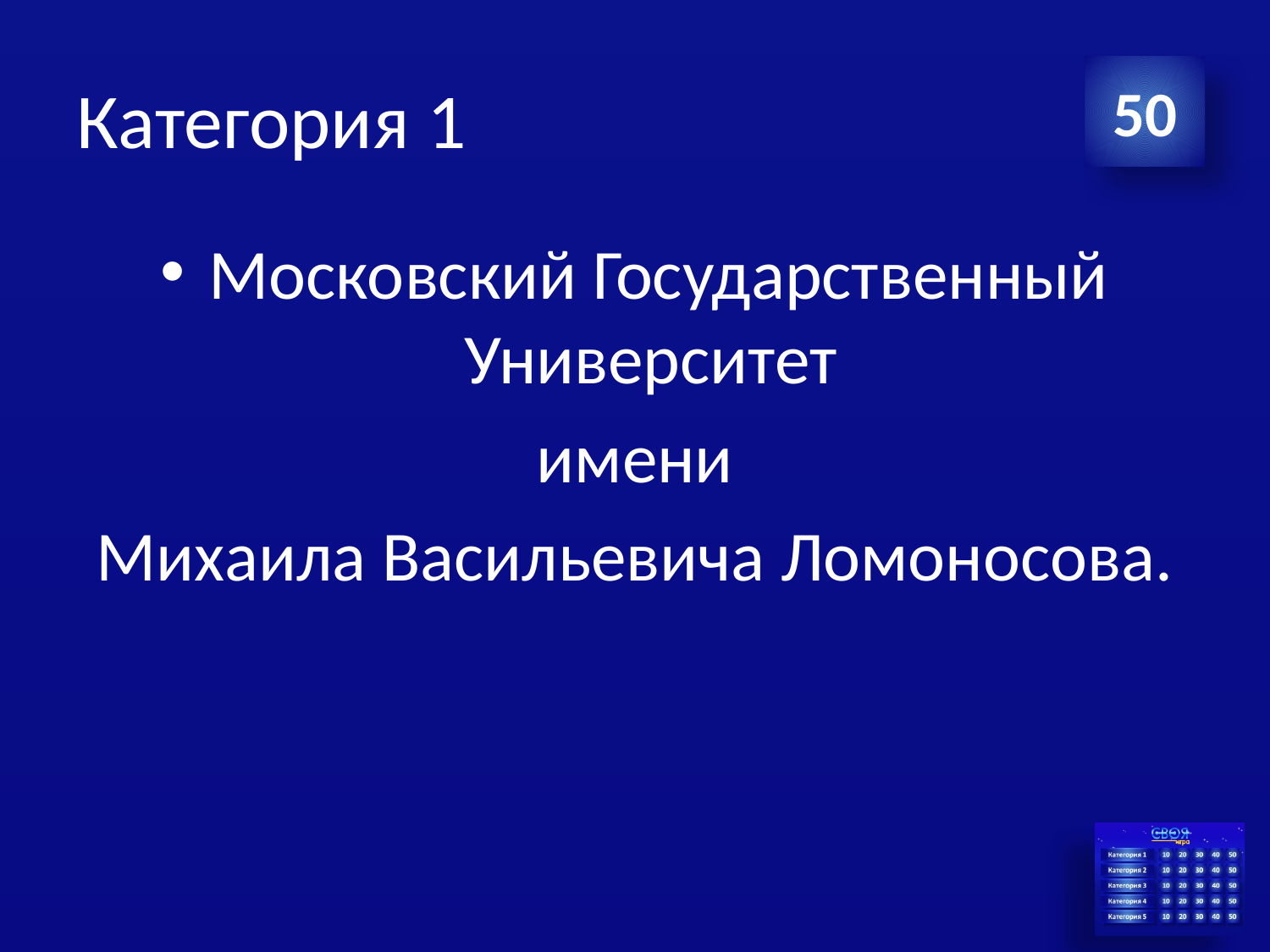

# Категория 1
50
Московский Государственный Университет
имени
Михаила Васильевича Ломоносова.